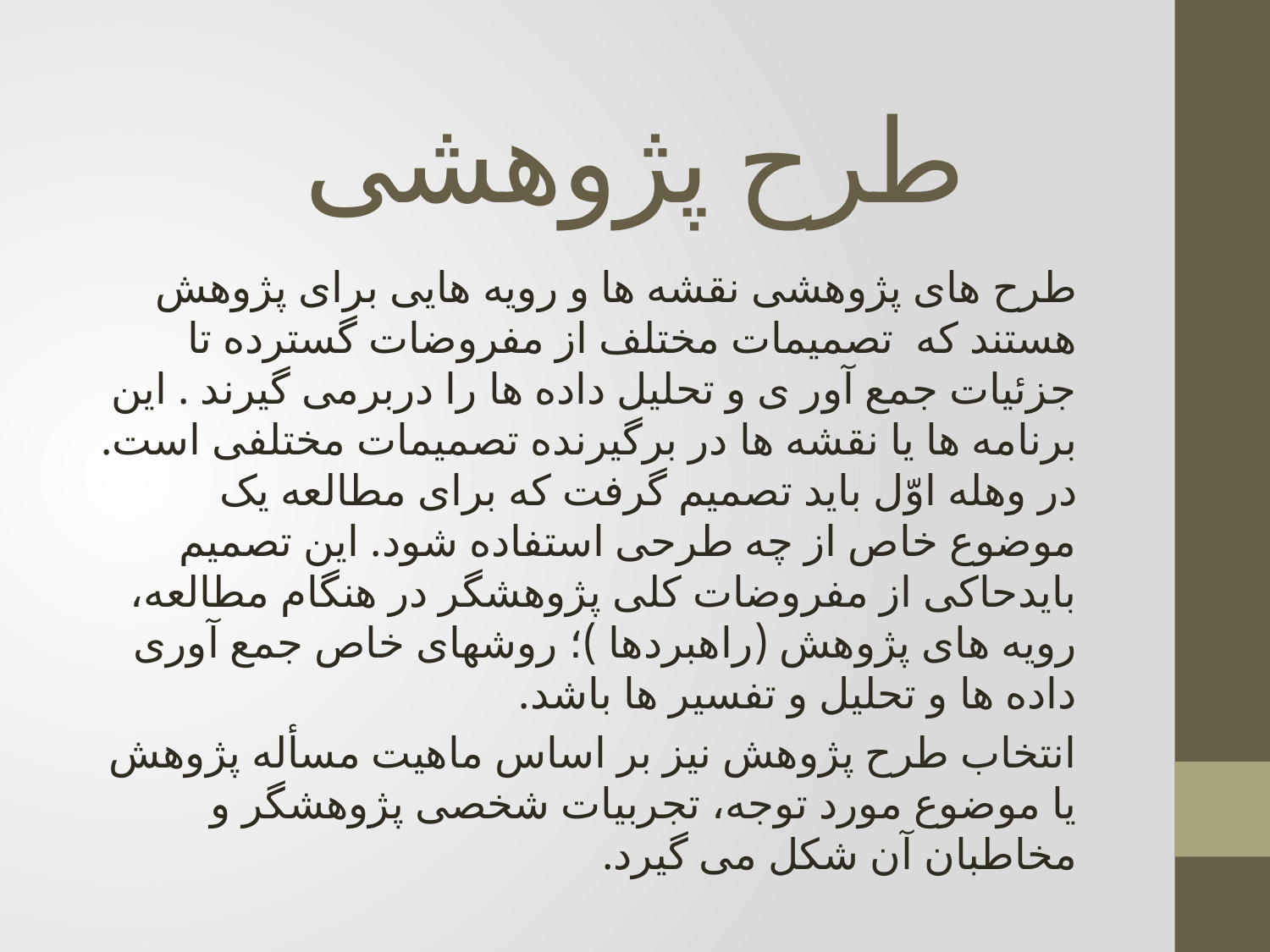

# طرح پژوهشی
طرح های پژوهشی نقشه ها و رویه هایی برای پژوهش هستند که  تصمیمات مختلف از مفروضات گسترده تا جزئیات جمع آور ی و تحلیل داده ها را دربرمی گیرند . این برنامه ها یا نقشه ها در برگیرنده تصمیمات مختلفی است. در وهله اوّل باید تصمیم گرفت که برای مطالعه یک موضوع خاص از چه طرحی استفاده شود. این تصمیم بایدحاکی از مفروضات کلی پژوهشگر در هنگام مطالعه، رویه های پژوهش (راهبردها )؛ روشهای خاص جمع آوری داده ها و تحلیل و تفسیر ها باشد.
انتخاب طرح پژوهش نیز بر اساس ماهیت مسأله پژوهش یا موضوع مورد توجه، تجربیات شخصی پژوهشگر و مخاطبان آن شکل می گیرد.